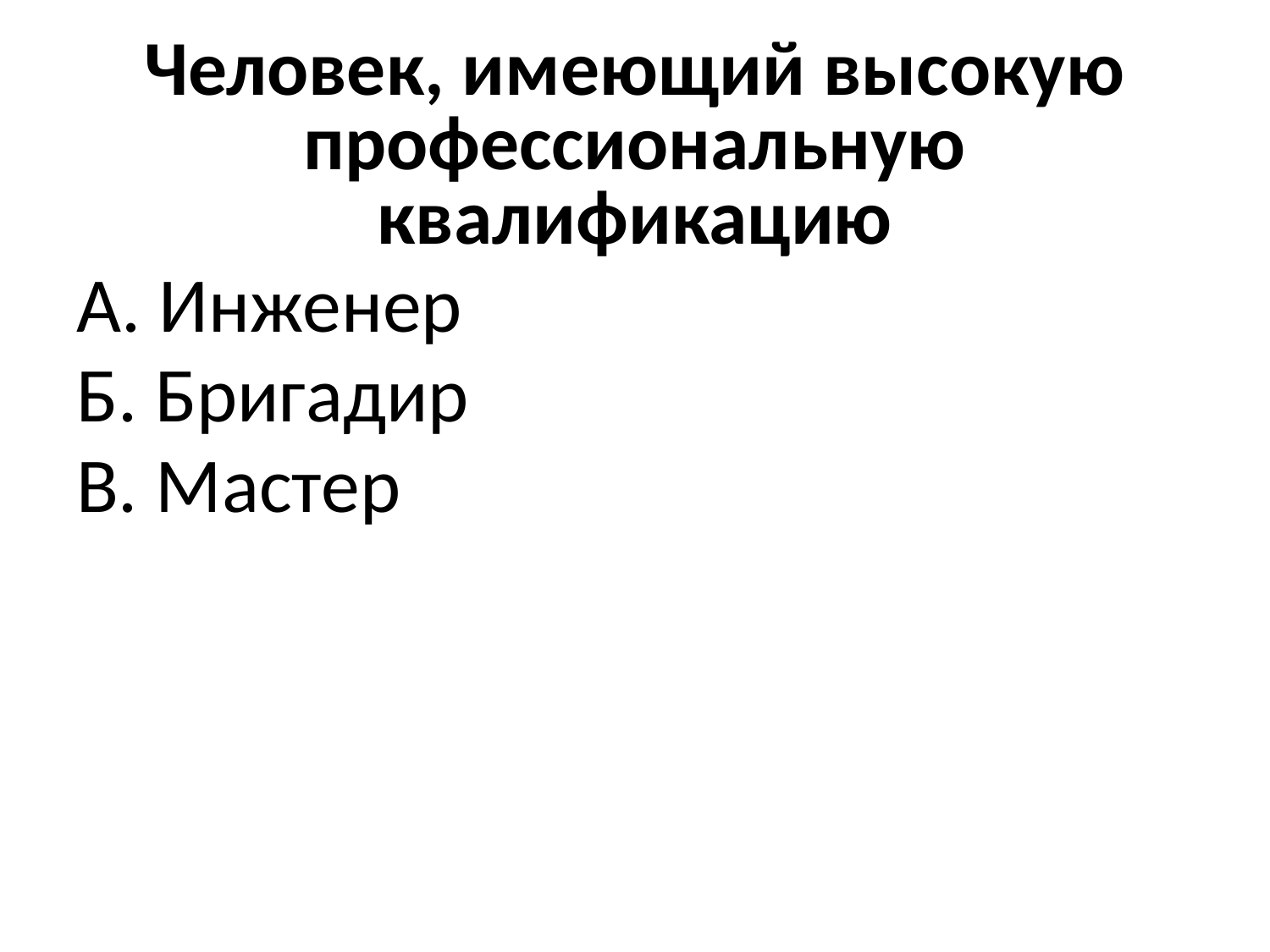

# Человек, имеющий высокую профессиональную квалификацию
А. Инженер
Б. Бригадир
В. Мастер